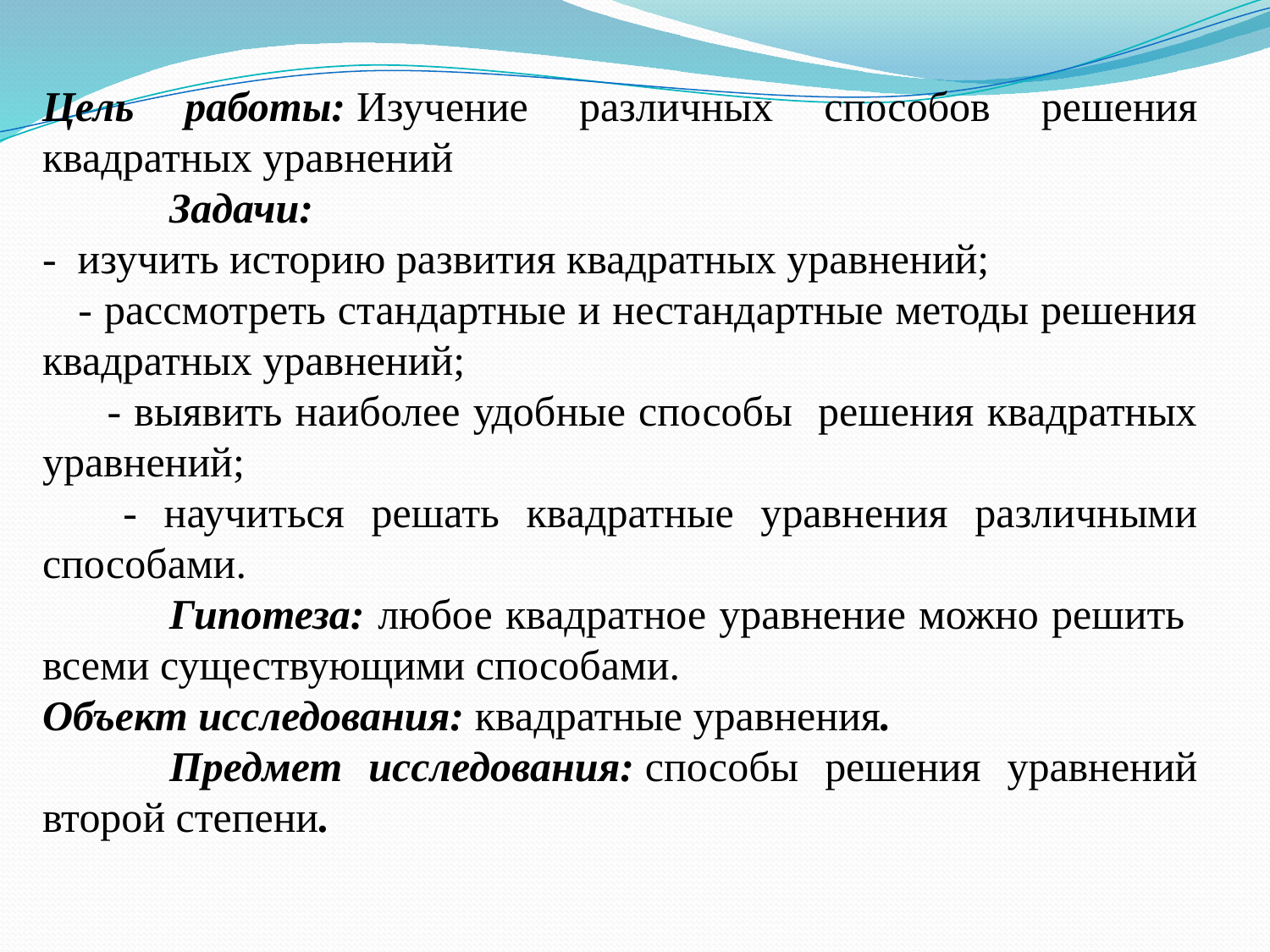

Цель работы: Изучение различных способов решения квадратных уравнений
	Задачи:
-  изучить историю развития квадратных уравнений;
   - рассмотреть стандартные и нестандартные методы решения квадратных уравнений;
     - выявить наиболее удобные способы  решения квадратных уравнений;
   - научиться решать квадратные уравнения различными способами.
	Гипотеза: любое квадратное уравнение можно решить  всеми существующими способами.
Объект исследования: квадратные уравнения.
	Предмет исследования: способы решения уравнений второй степени.